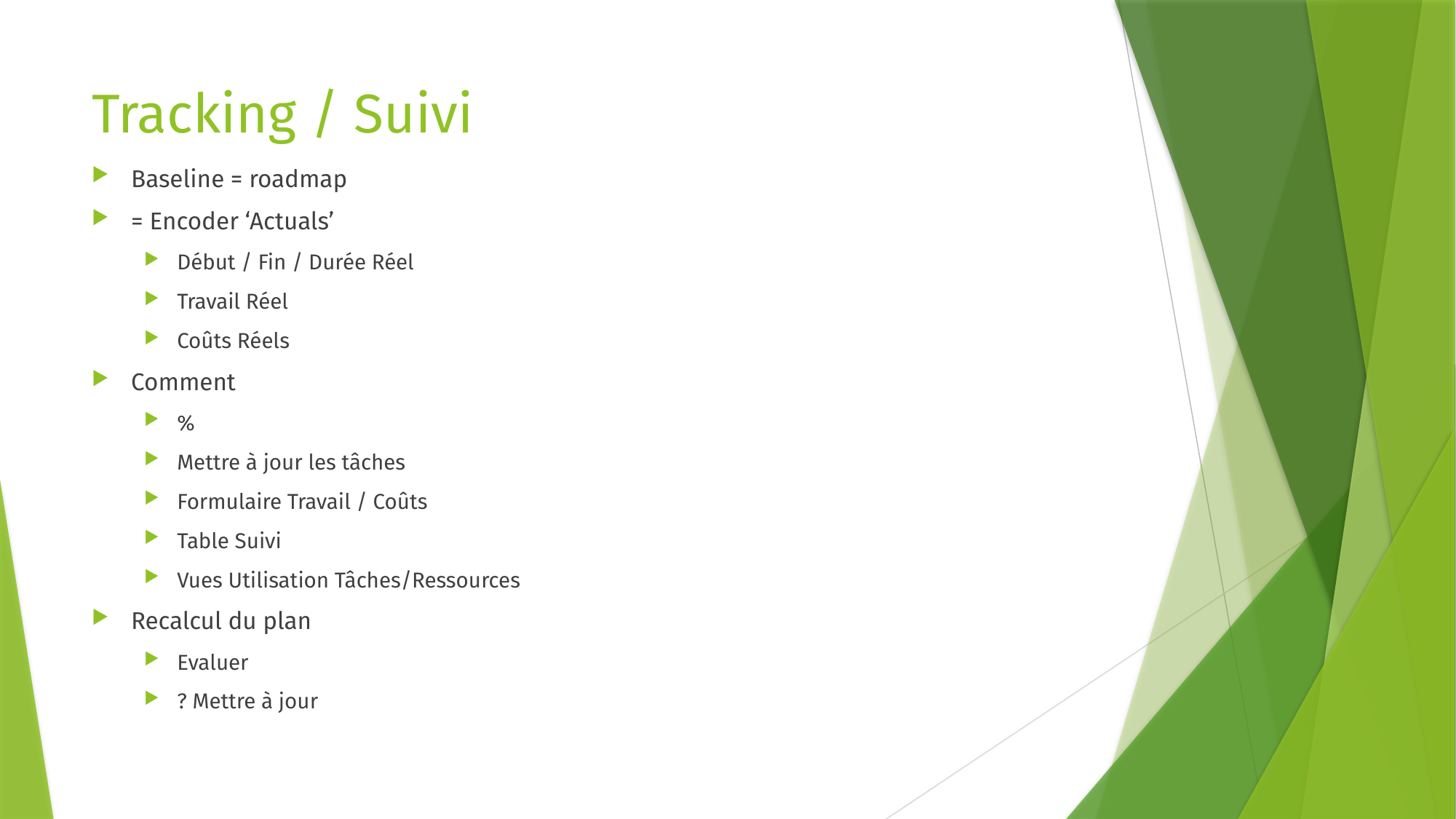

# Tracking / Suivi
Baseline = roadmap
= Encoder ‘Actuals’
Début / Fin / Durée Réel
Travail Réel
Coûts Réels
Comment
%
Mettre à jour les tâches
Formulaire Travail / Coûts
Table Suivi
Vues Utilisation Tâches/Ressources
Recalcul du plan
Evaluer
? Mettre à jour